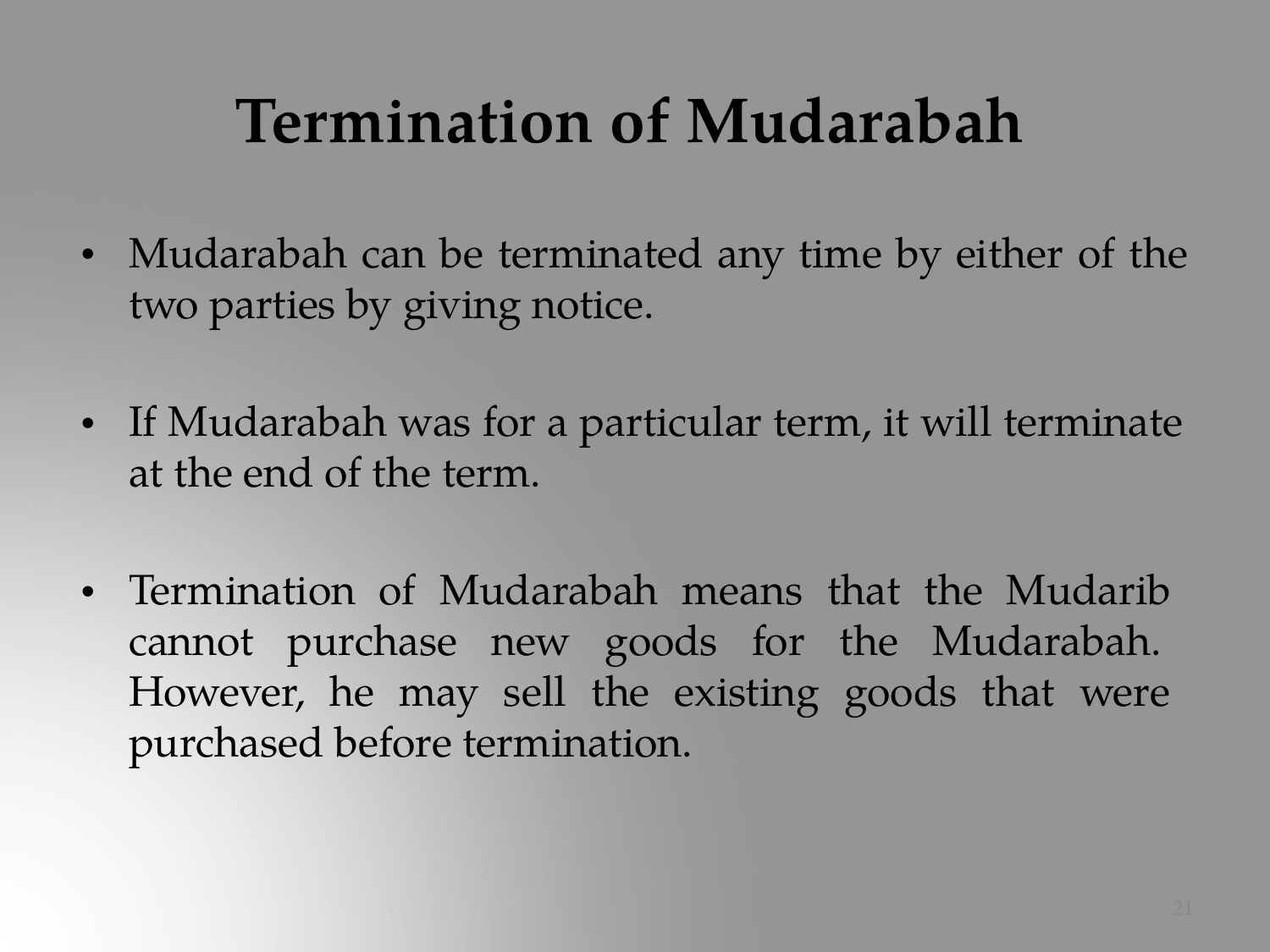

# Termination of Mudarabah
Mudarabah can be terminated any time by either of the
two parties by giving notice.

If Mudarabah was for a particular term, it will terminate  at the end of the term.

Termination of Mudarabah means that the Mudarib  cannot purchase new goods for the Mudarabah.  However, he may sell the existing goods that were  purchased before termination.
21